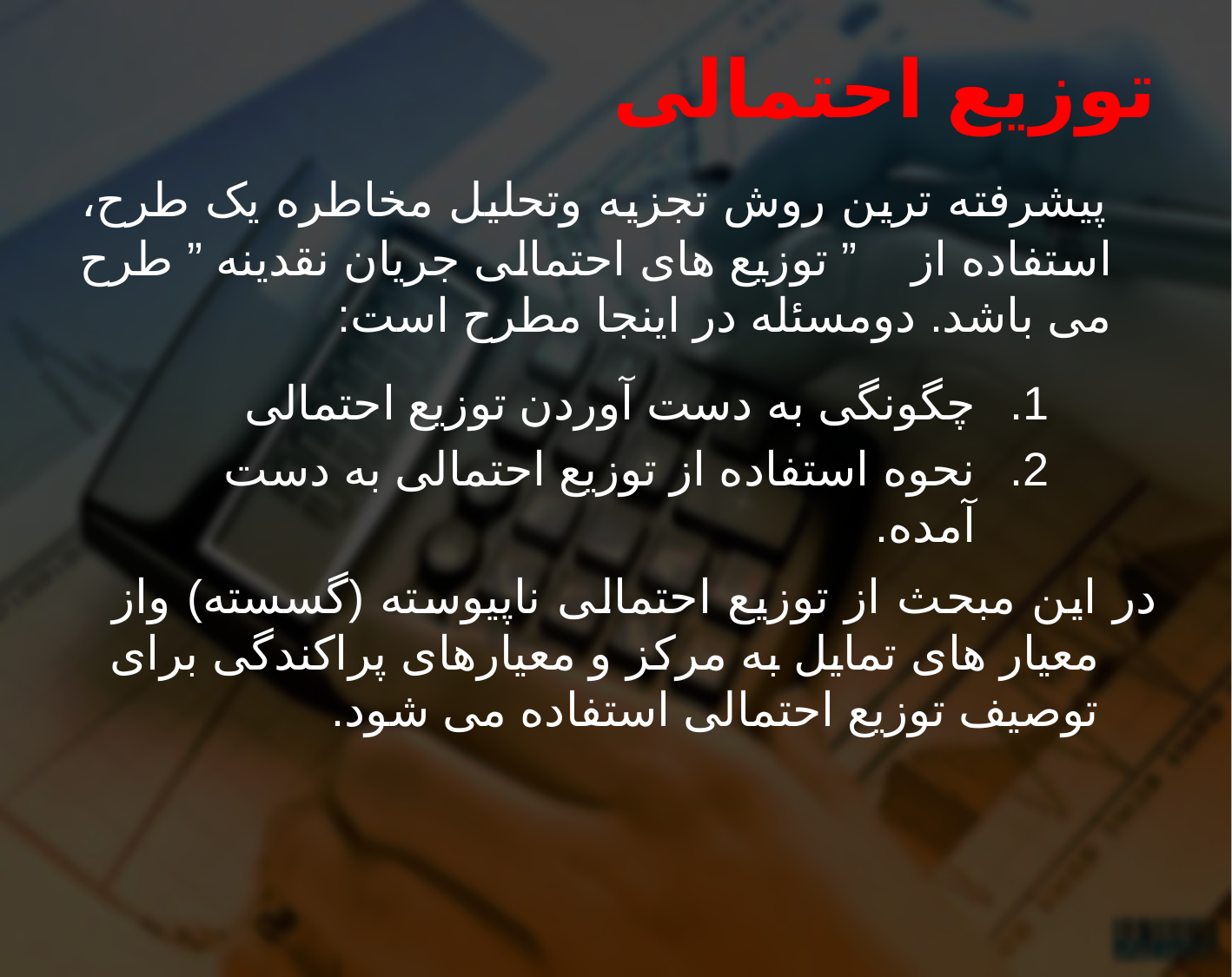

# توزیع احتمالی
   پیشرفته ترین روش تجزیه وتحلیل مخاطره یک طرح، استفاده از    ” توزیع های احتمالی جریان نقدینه ” طرح می باشد. دومسئله در اینجا مطرح است:
چگونگی به دست آوردن توزیع احتمالی
نحوه استفاده از توزیع احتمالی به دست آمده.
 در این مبحث از توزیع احتمالی ناپیوسته (گسسته) واز معیار های تمایل به مرکز و معیارهای پراکندگی برای توصیف توزیع احتمالی استفاده می شود.